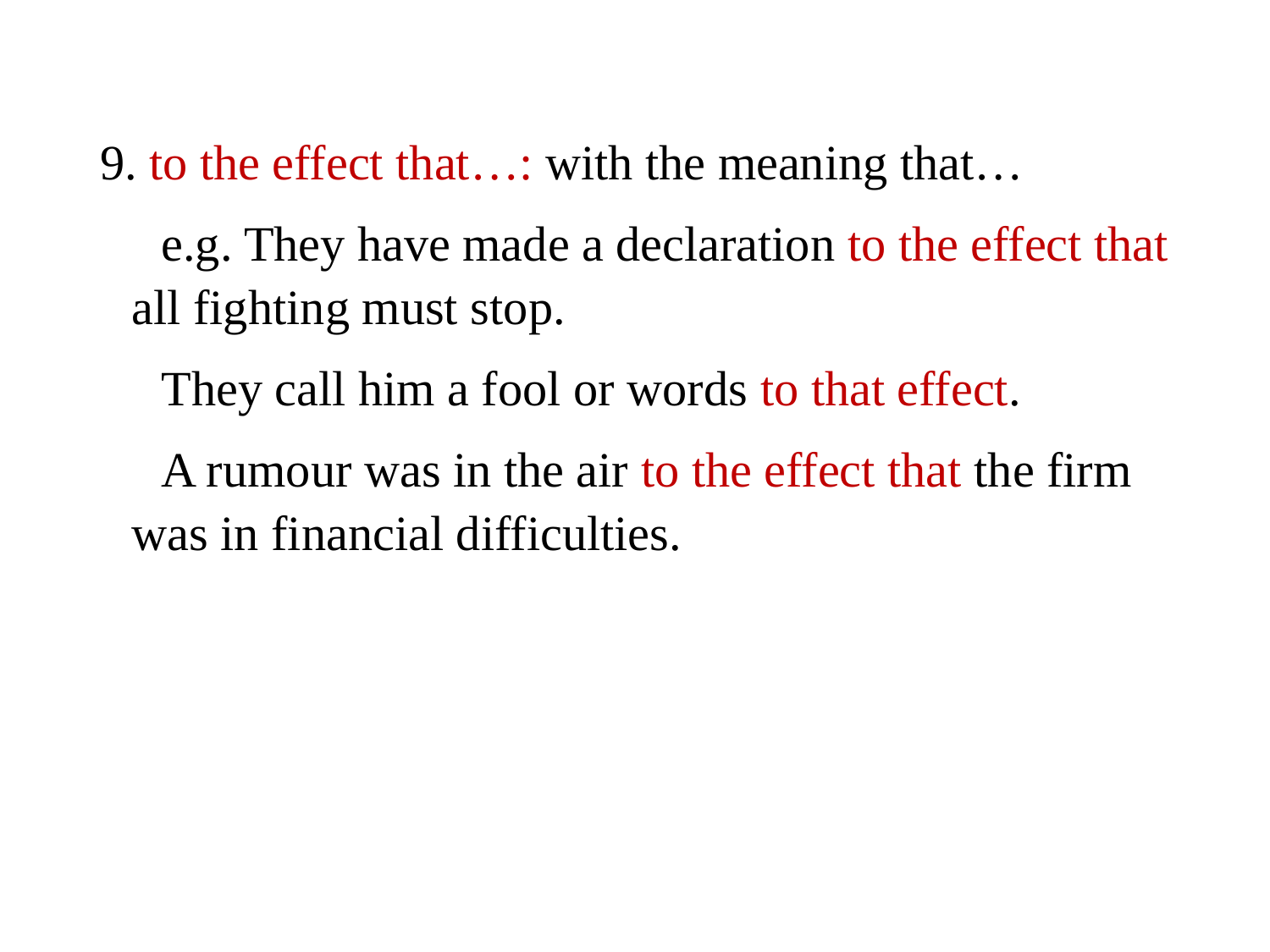

9. to the effect that…: with the meaning that…
     e.g. They have made a declaration to the effect that all fighting must stop.
     They call him a fool or words to that effect.
     A rumour was in the air to the effect that the firm was in financial difficulties.